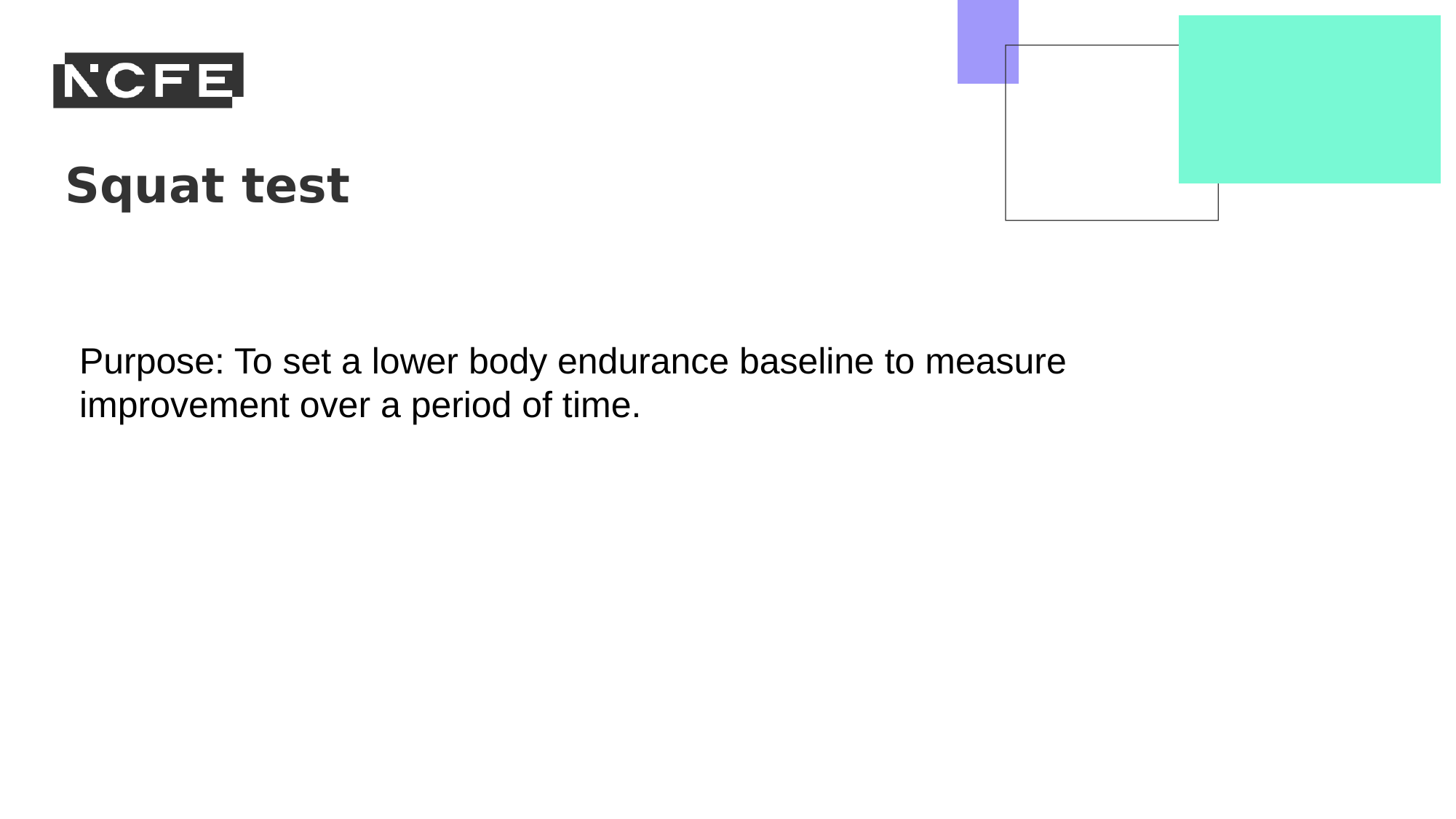

Squat test

Purpose: To set a lower body endurance baseline to measure improvement over a period of time.